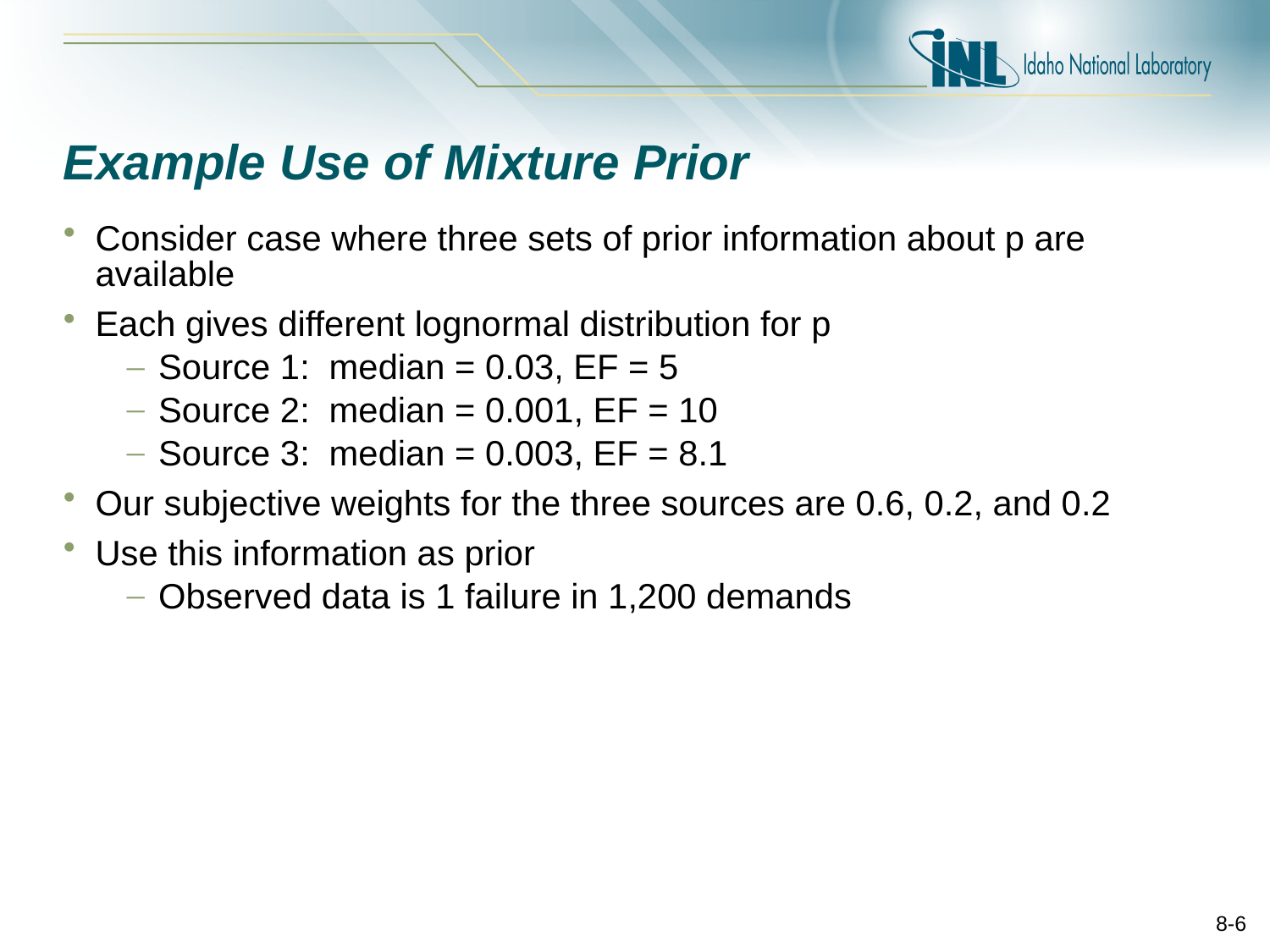

# Example Use of Mixture Prior
Consider case where three sets of prior information about p are available
Each gives different lognormal distribution for p
Source 1:  median = 0.03, EF = 5
Source 2:  median = 0.001, EF = 10
Source 3:  median = 0.003, EF = 8.1
Our subjective weights for the three sources are 0.6, 0.2, and 0.2
Use this information as prior
Observed data is 1 failure in 1,200 demands
8-6